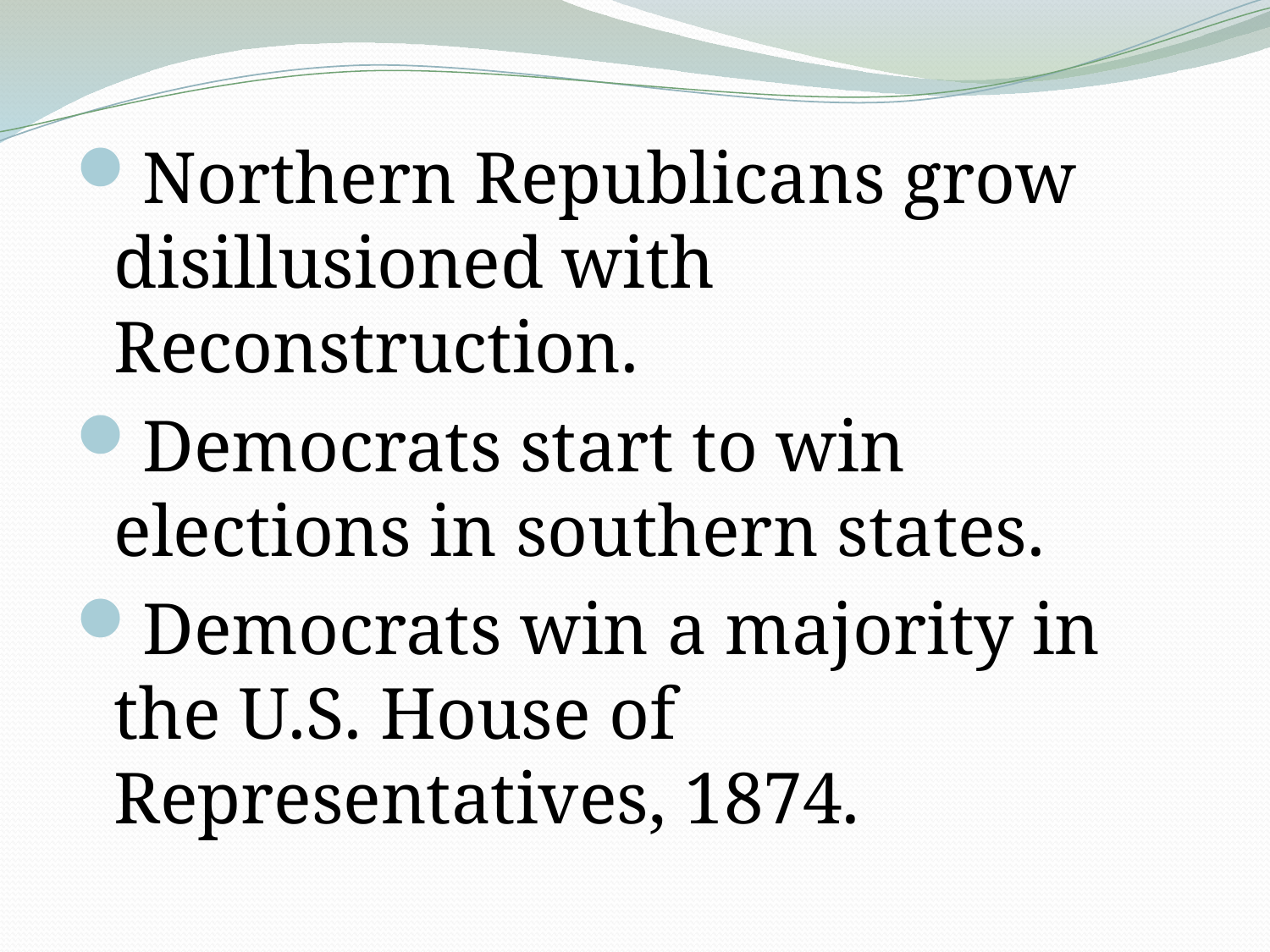

Northern Republicans grow disillusioned with Reconstruction.
Democrats start to win elections in southern states.
Democrats win a majority in the U.S. House of Representatives, 1874.